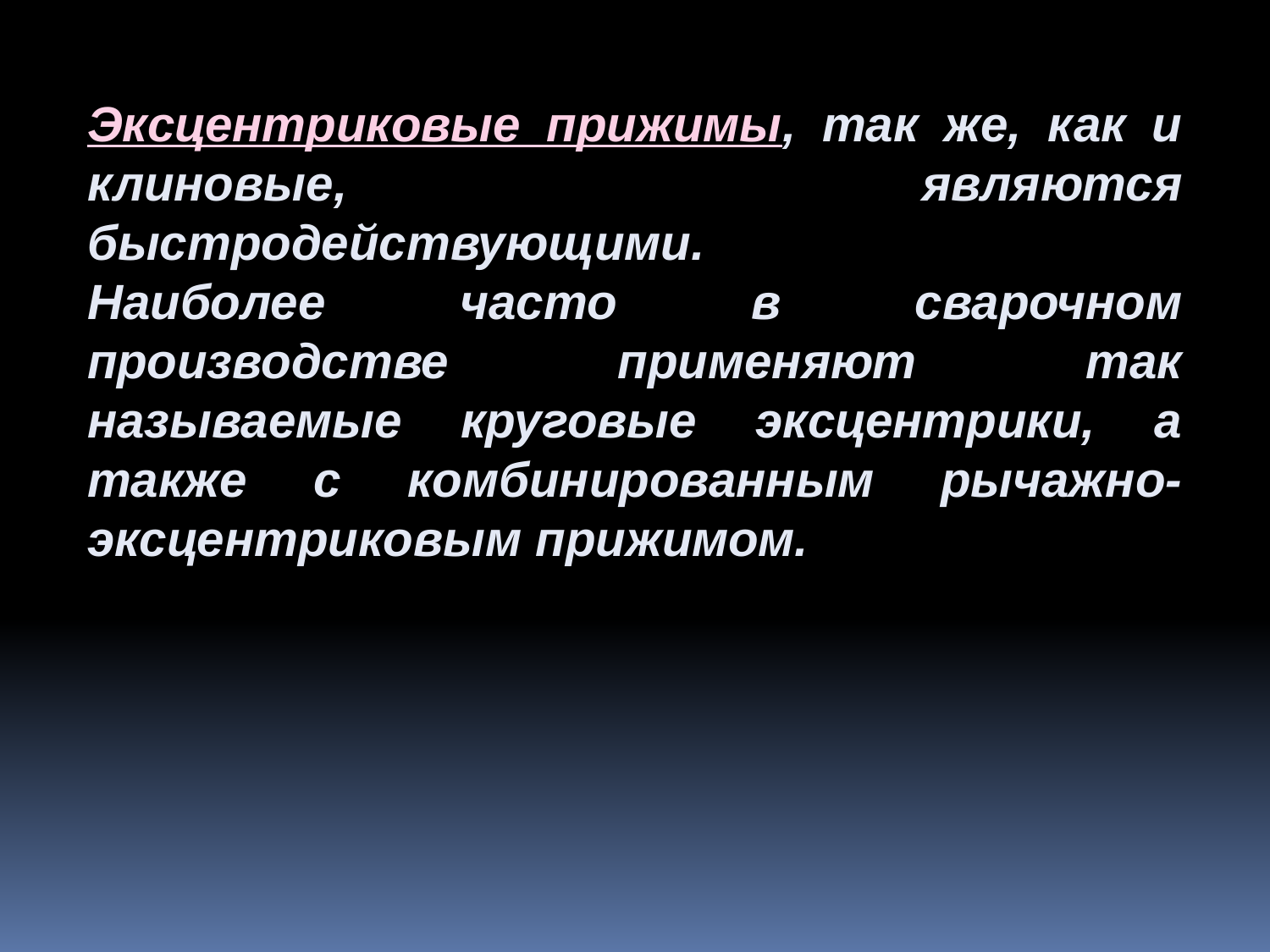

Эксцентриковые прижимы, так же, как и клиновые, являются быстродействующими.
Наиболее часто в сварочном производстве применяют так называемые круговые эксцентрики, а также с комбинированным рычажно-эксцентриковым прижимом.